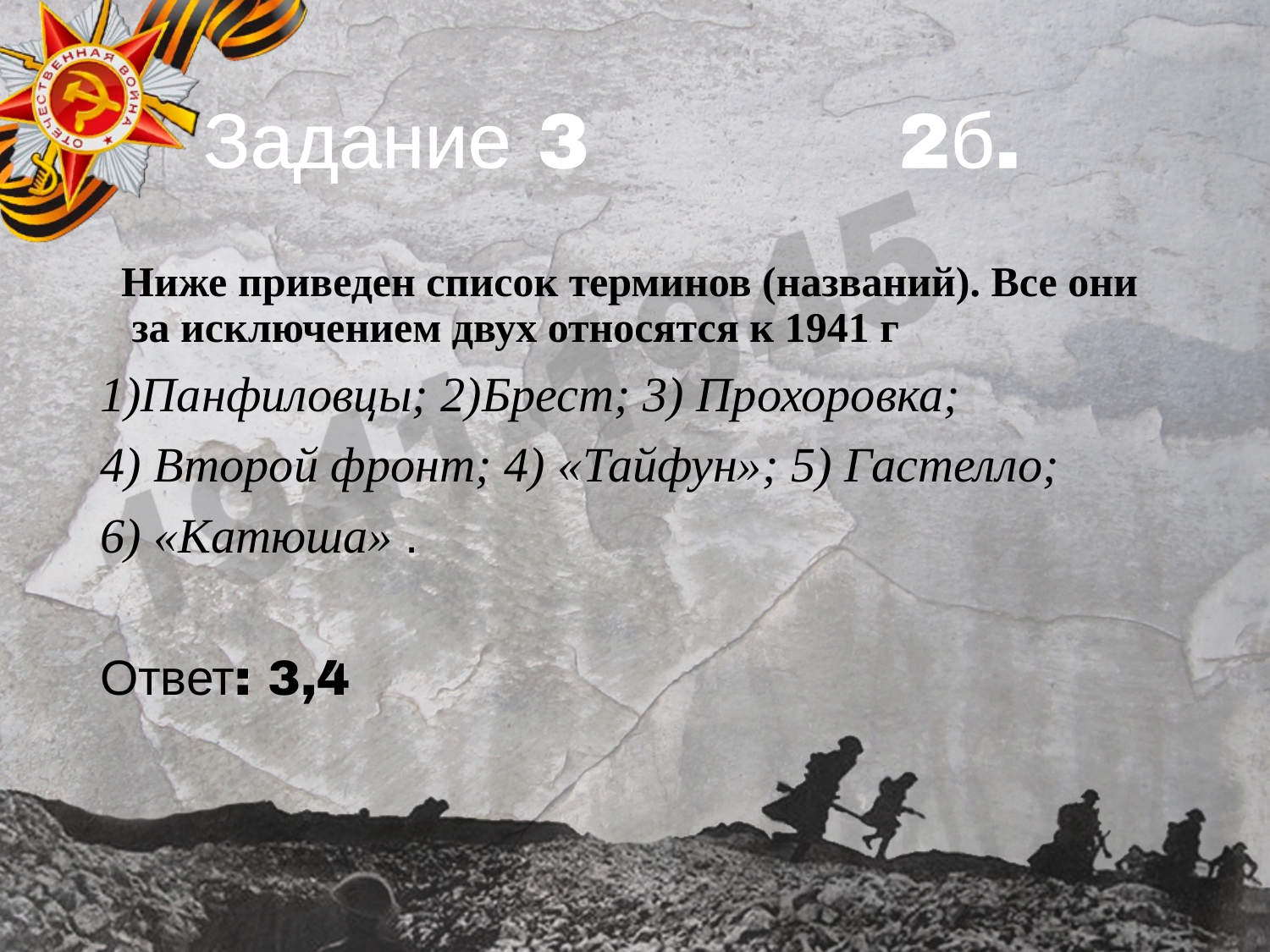

# Задание 3            2б.
  Ниже приведен список терминов (названий). Все они за исключением двух относятся к 1941 г
1)Панфиловцы; 2)Брест; 3) Прохоровка;
4) Второй фронт; 4) «Тайфун»; 5) Гастелло;
6) «Катюша» .

Ответ: 3,4